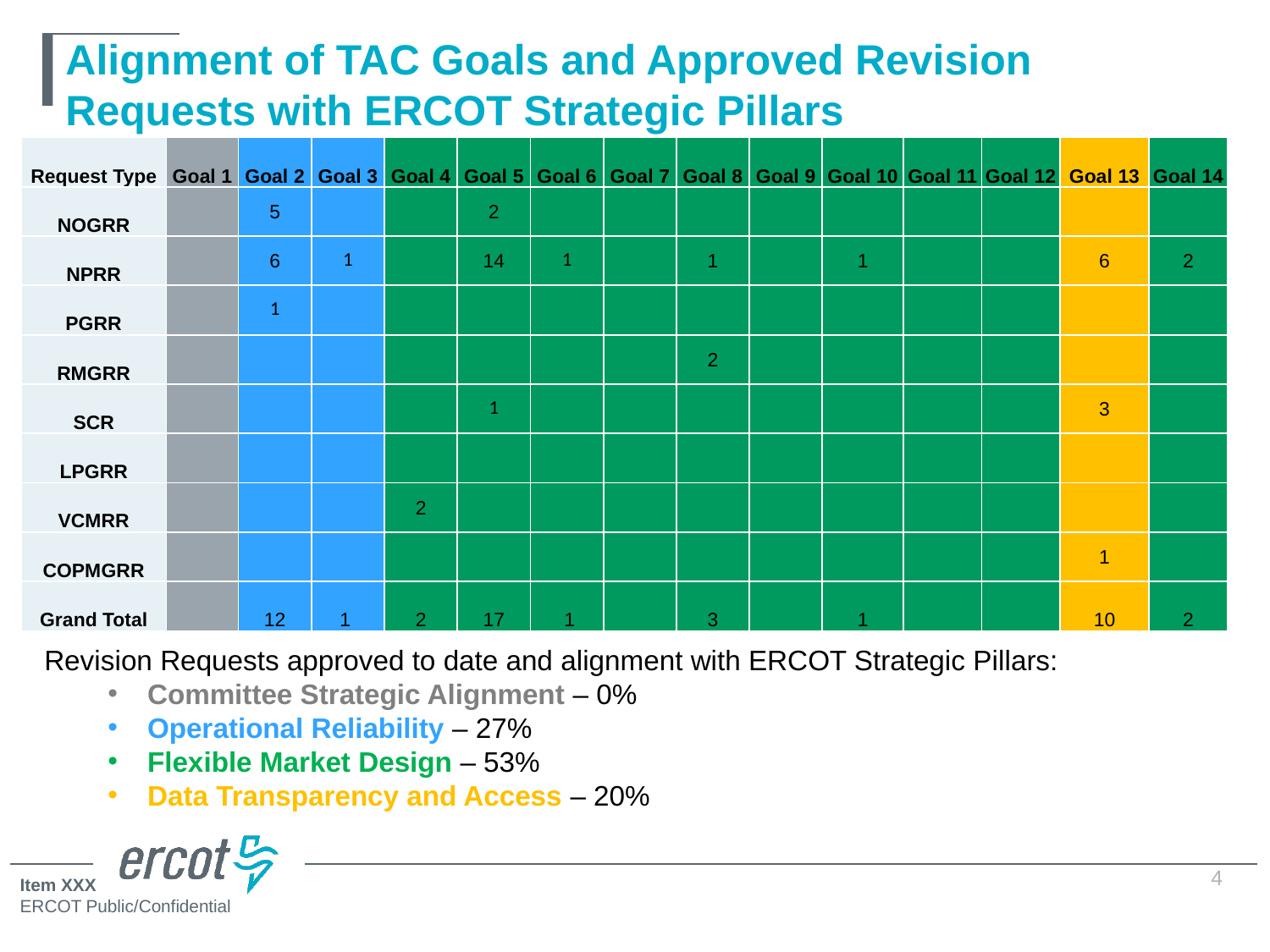

# Alignment of TAC Goals and Approved Revision Requests with ERCOT Strategic Pillars
| Request Type | Goal 1 | Goal 2 | Goal 3 | Goal 4 | Goal 5 | Goal 6 | Goal 7 | Goal 8 | Goal 9 | Goal 10 | Goal 11 | Goal 12 | Goal 13 | Goal 14 |
| --- | --- | --- | --- | --- | --- | --- | --- | --- | --- | --- | --- | --- | --- | --- |
| NOGRR |  | 5 |  |  | 2 |  |  |  |  |  |  |  |  |  |
| NPRR |  | 6 | 1 |  | 14 | 1 |  | 1 |  | 1 |  |  | 6 | 2 |
| PGRR |  | 1 |  |  |  |  |  |  |  |  |  |  |  |  |
| RMGRR |  |  |  |  |  |  |  | 2 |  |  |  |  |  |  |
| SCR |  |  |  |  | 1 |  |  |  |  |  |  |  | 3 |  |
| LPGRR |  |  |  |  |  |  |  |  |  |  |  |  |  |  |
| VCMRR |  |  |  | 2 |  |  |  |  |  |  |  |  |  |  |
| COPMGRR |  |  |  |  |  |  |  |  |  |  |  |  | 1 |  |
| Grand Total |  | 12 | 1 | 2 | 17 | 1 |  | 3 |  | 1 |  |  | 10 | 2 |
Revision Requests approved to date and alignment with ERCOT Strategic Pillars:
Committee Strategic Alignment – 0%
Operational Reliability – 27%
Flexible Market Design – 53%
Data Transparency and Access – 20%
4